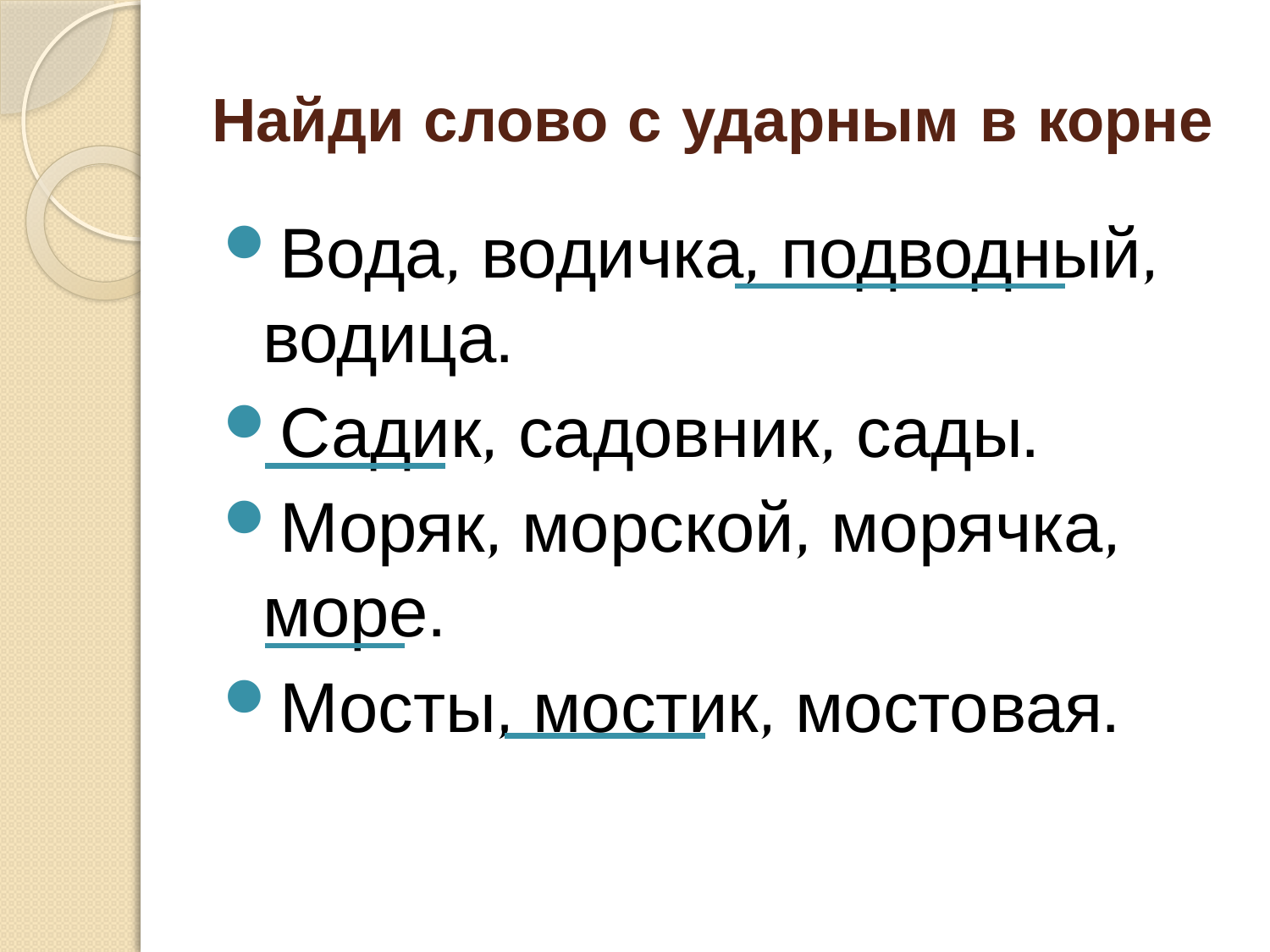

# Найди слово с ударным в корне
Вода, водичка, подводный, водица.
Садик, садовник, сады.
Моряк, морской, морячка, море.
Мосты, мостик, мостовая.